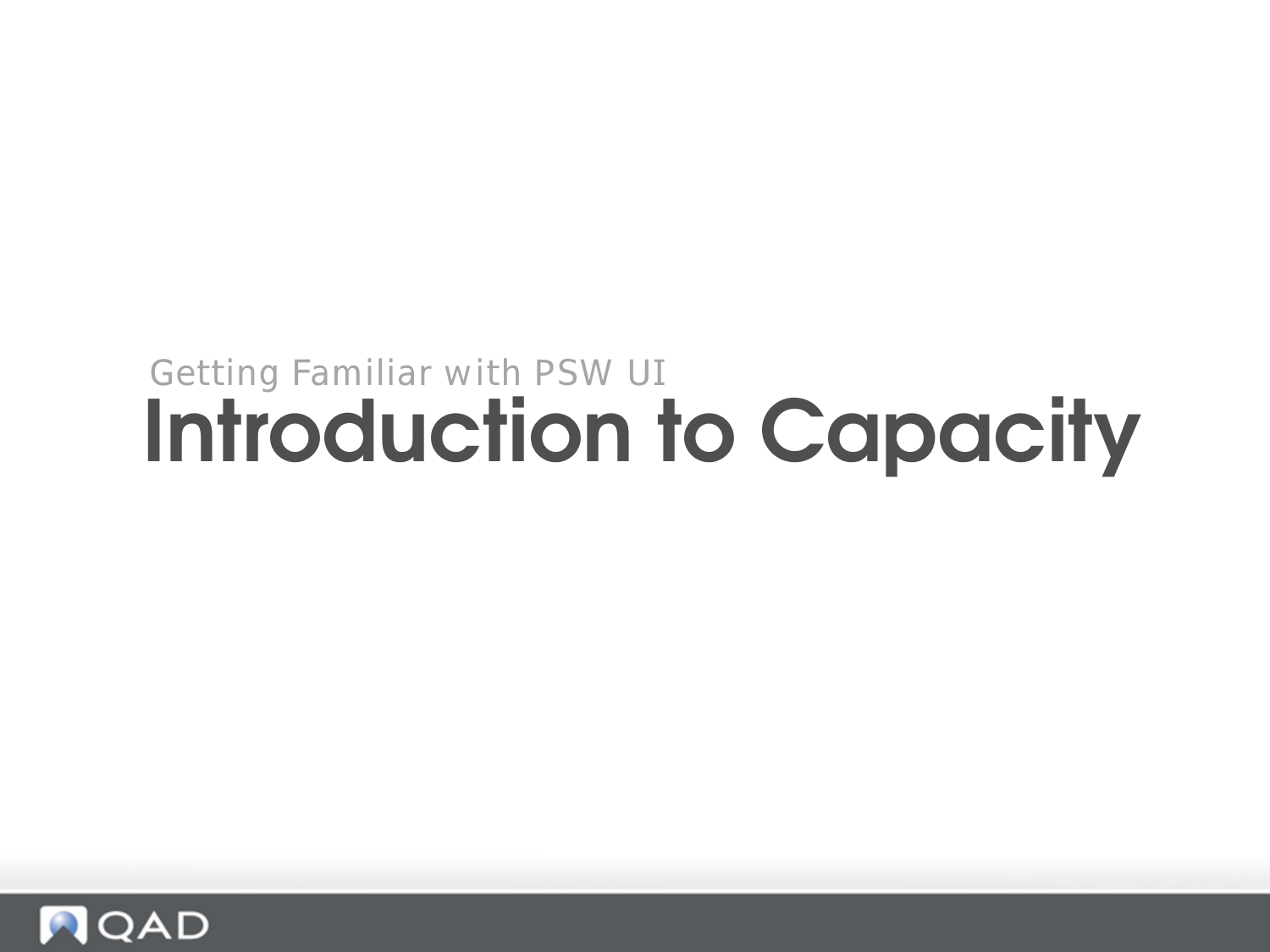

Getting Familiar with PSW UI
 Introduction to Capacity